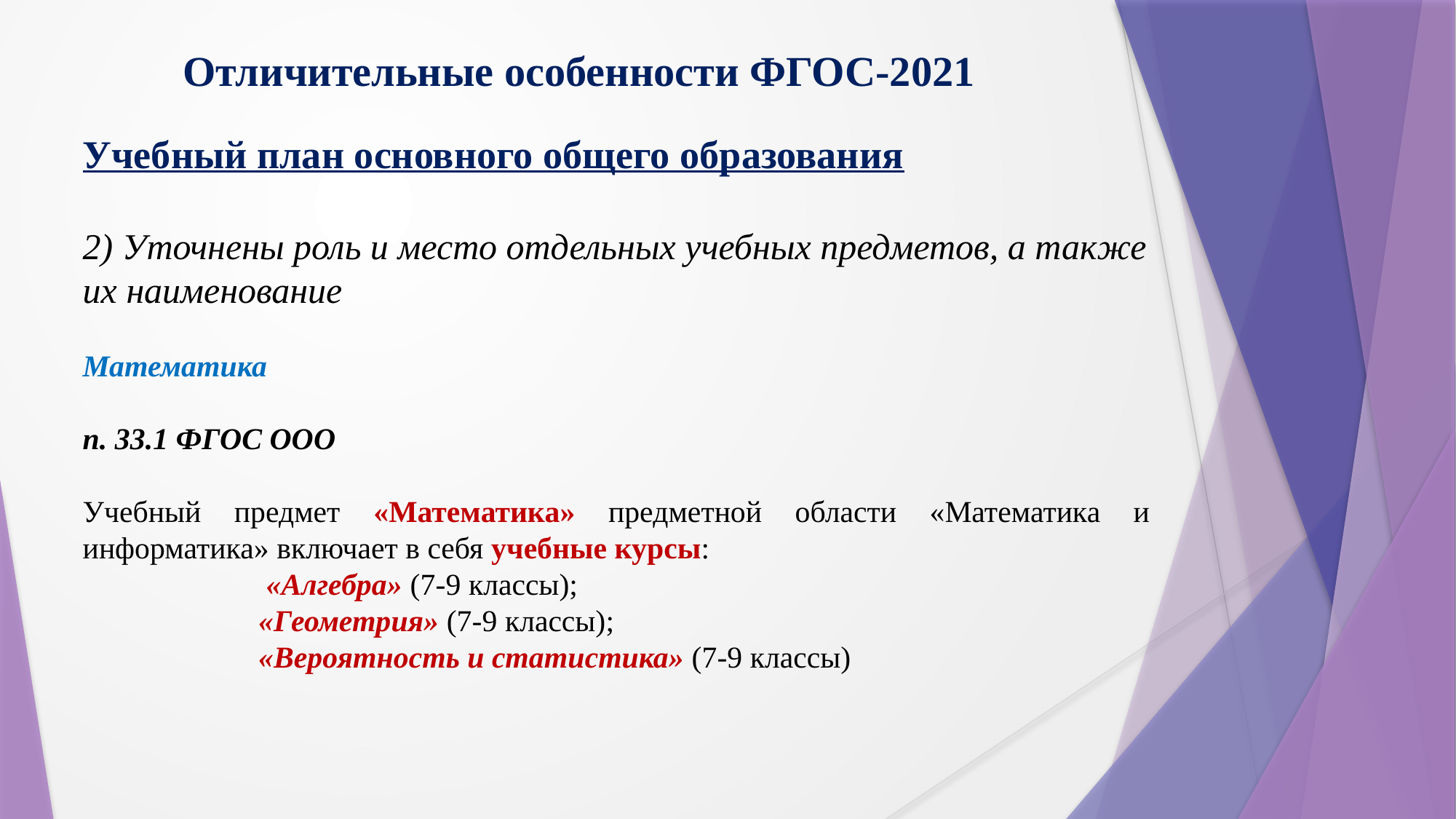

# Отличительные особенности ФГОС-2021
Учебный план основного общего образования

2) Уточнены роль и место отдельных учебных предметов, а также их наименование

Математика

п. 33.1 ФГОС ООО

Учебный предмет «Математика» предметной области «Математика и информатика» включает в себя учебные курсы:
                        «Алгебра» (7-9 классы);
                       «Геометрия» (7-9 классы);
                       «Вероятность и статистика» (7-9 классы)